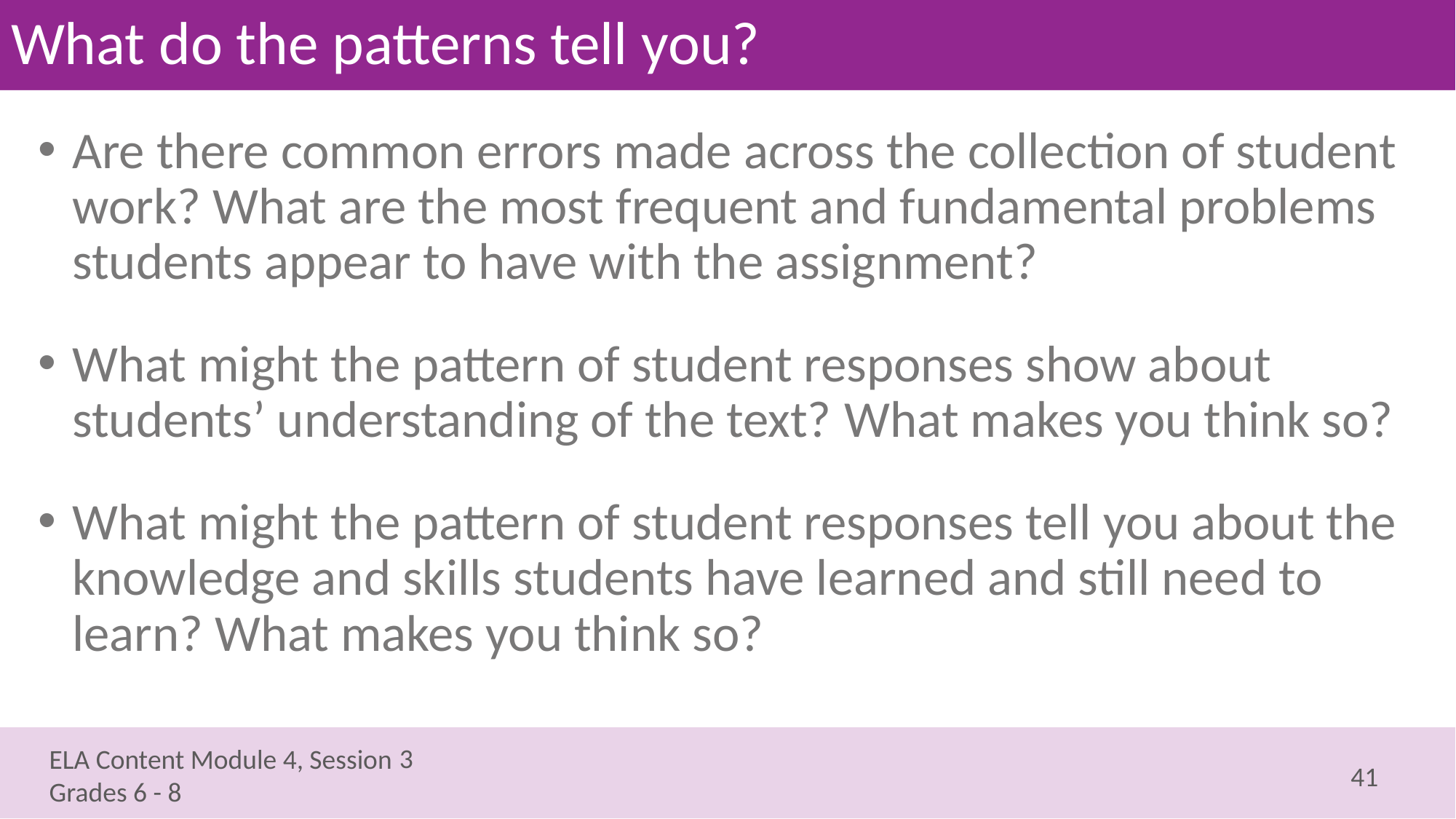

# What do the patterns tell you?
Are there common errors made across the collection of student work? What are the most frequent and fundamental problems students appear to have with the assignment?

What might the pattern of student responses show about students’ understanding of the text? What makes you think so?

What might the pattern of student responses tell you about the knowledge and skills students have learned and still need to learn? What makes you think so?
3
41